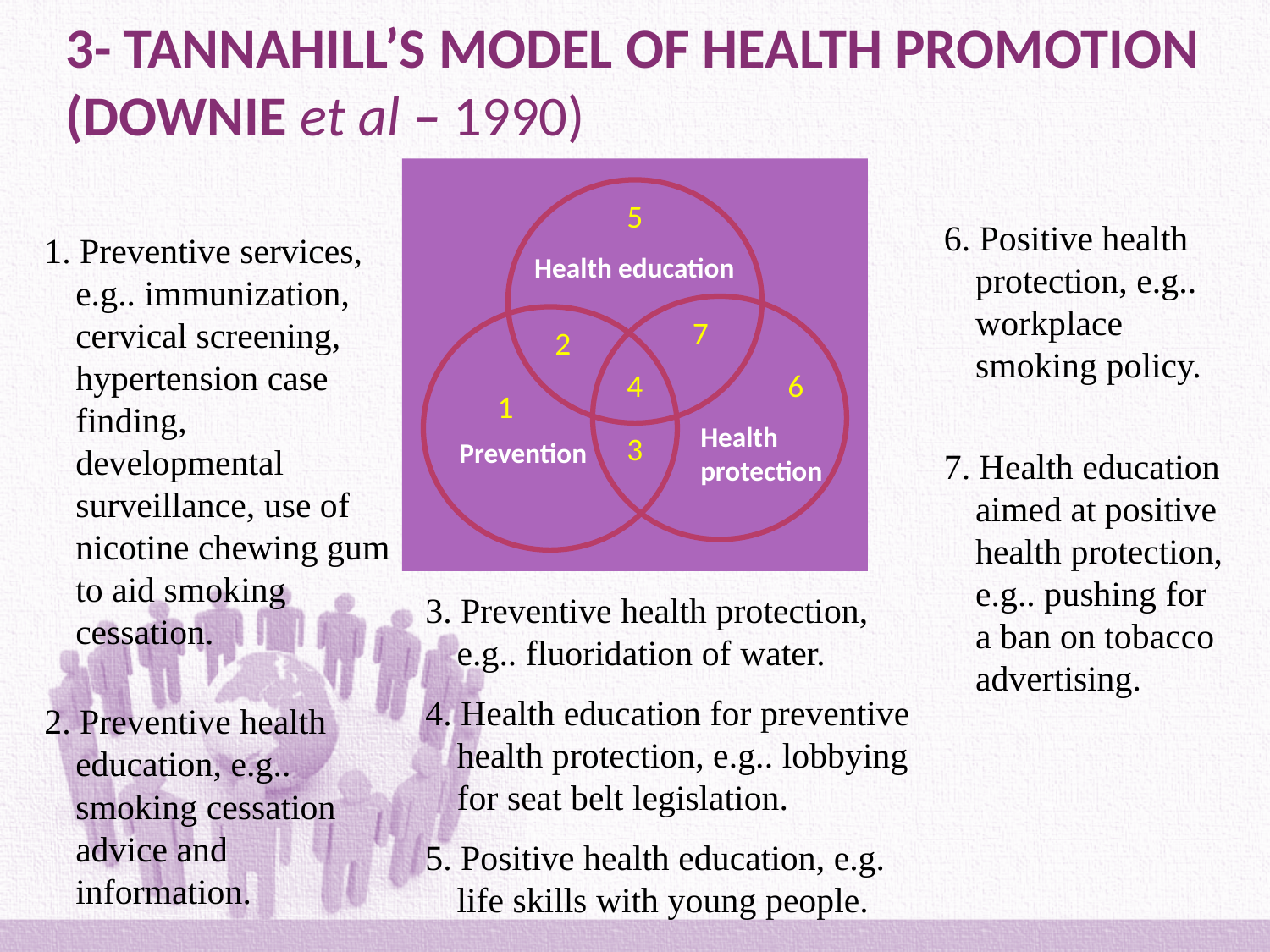

# 3- TANNAHILL’S MODEL OF HEALTH PROMOTION (DOWNIE et al – 1990)

5
6. Positive health protection, e.g.. workplace smoking policy.

7. Health education aimed at positive health protection, e.g.. pushing for a ban on tobacco advertising.

1. Preventive services, e.g.. immunization, cervical screening, hypertension case finding, developmental surveillance, use of nicotine chewing gum to aid smoking cessation.

2. Preventive health education, e.g.. smoking cessation advice and information.
Health education

7
2
4
6
1
Health
protection
3
Prevention
3. Preventive health protection, e.g.. fluoridation of water.
4. Health education for preventive health protection, e.g.. lobbying for seat belt legislation.
5. Positive health education, e.g. life skills with young people.